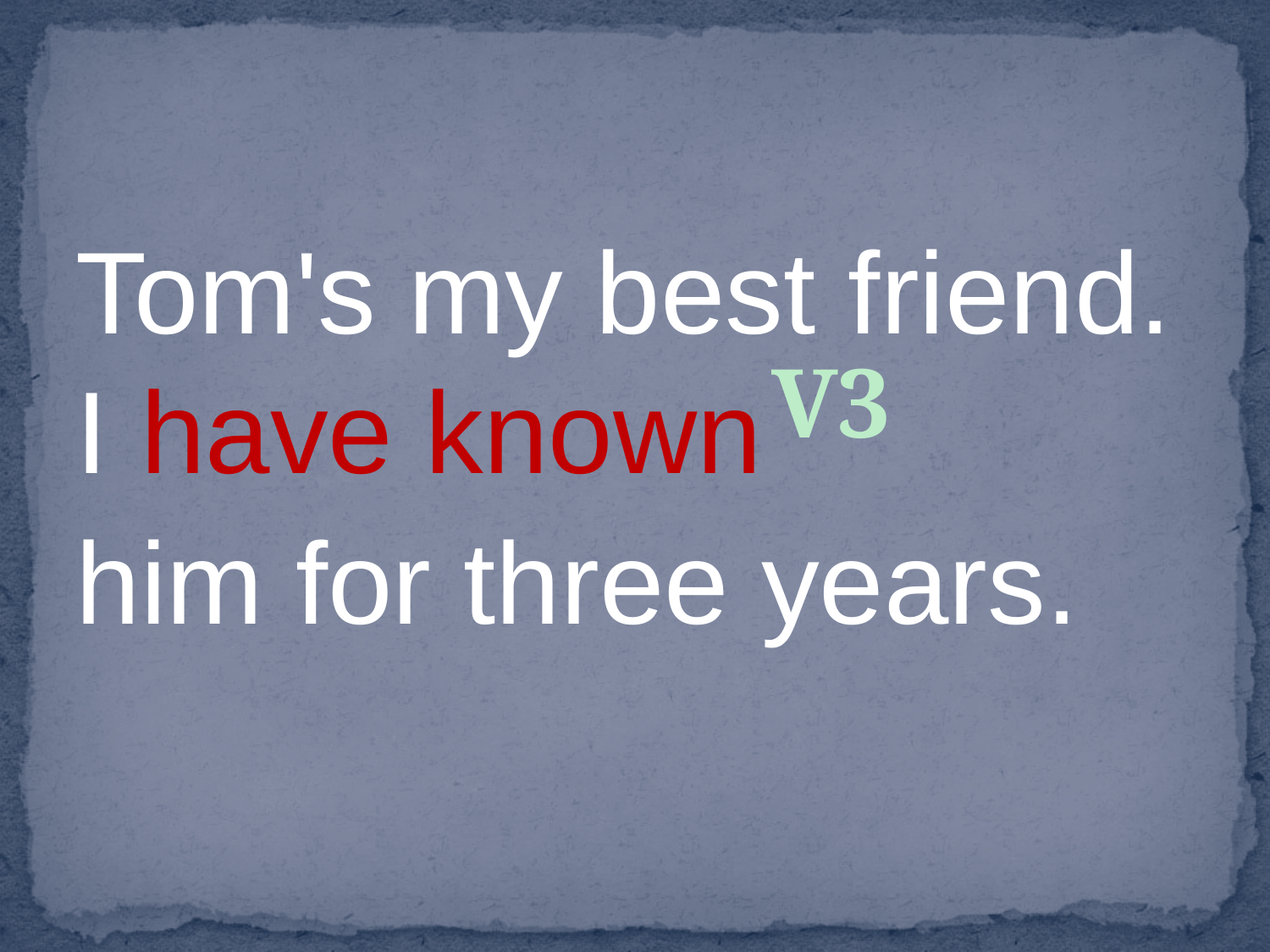

#
Tom's my best friend. I have known
him for three years.
V3